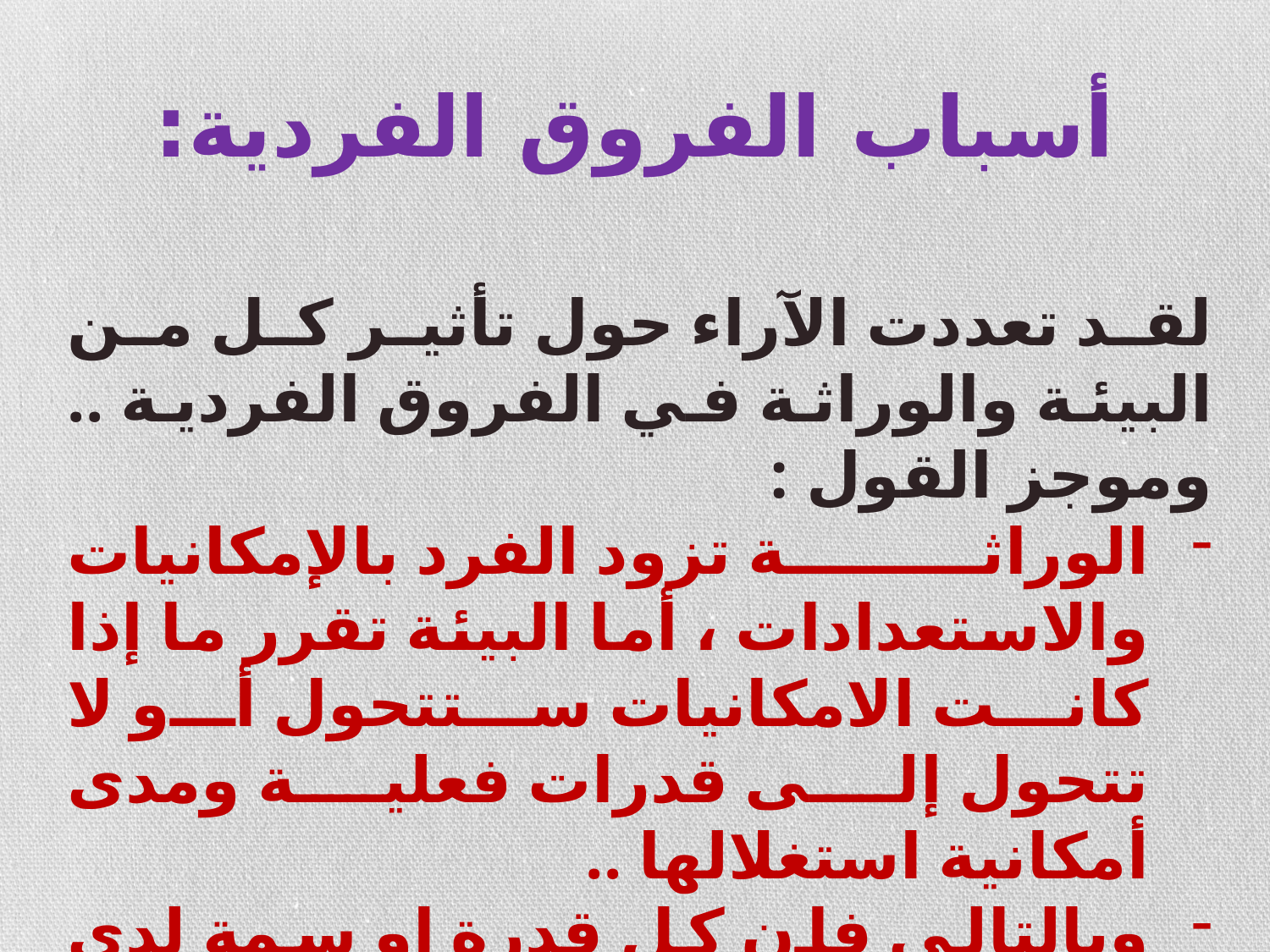

# أسباب الفروق الفردية:
لقد تعددت الآراء حول تأثير كل من البيئة والوراثة في الفروق الفردية .. وموجز القول :
الوراثة تزود الفرد بالإمكانيات والاستعدادات ، أما البيئة تقرر ما إذا كانت الامكانيات ستتحول أو لا تتحول إلى قدرات فعلية ومدى أمكانية استغلالها ..
وبالتالي فإن كل قدرة او سمة لدى الفرد تكون فطرية ومكتسبة في آن واحد..